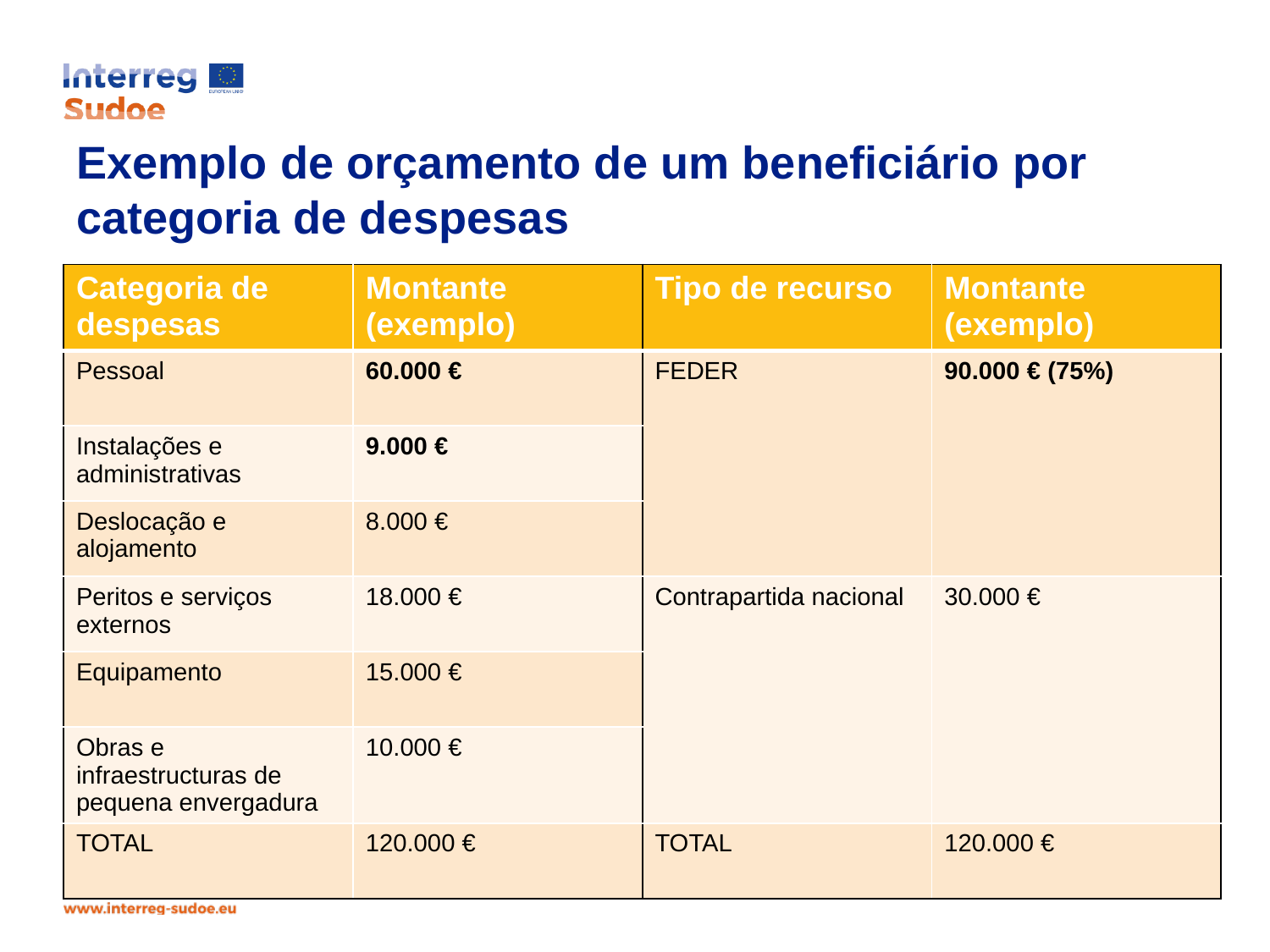

# Exemplo de orçamento de um beneficiário por categoria de despesas
| Categoria de despesas | Montante (exemplo) | Tipo de recurso | Montante (exemplo) |
| --- | --- | --- | --- |
| Pessoal | 60.000 € | FEDER | 90.000 € (75%) |
| Instalações e administrativas | 9.000 € |  |  |
| Deslocação e alojamento | 8.000 € |  |  |
| Peritos e serviços externos | 18.000 € | Contrapartida nacional | 30.000 € |
| Equipamento | 15.000 € |  |  |
| Obras e infraestructuras de pequena envergadura | 10.000 € |  |  |
| TOTAL | 120.000 € | TOTAL | 120.000 € |